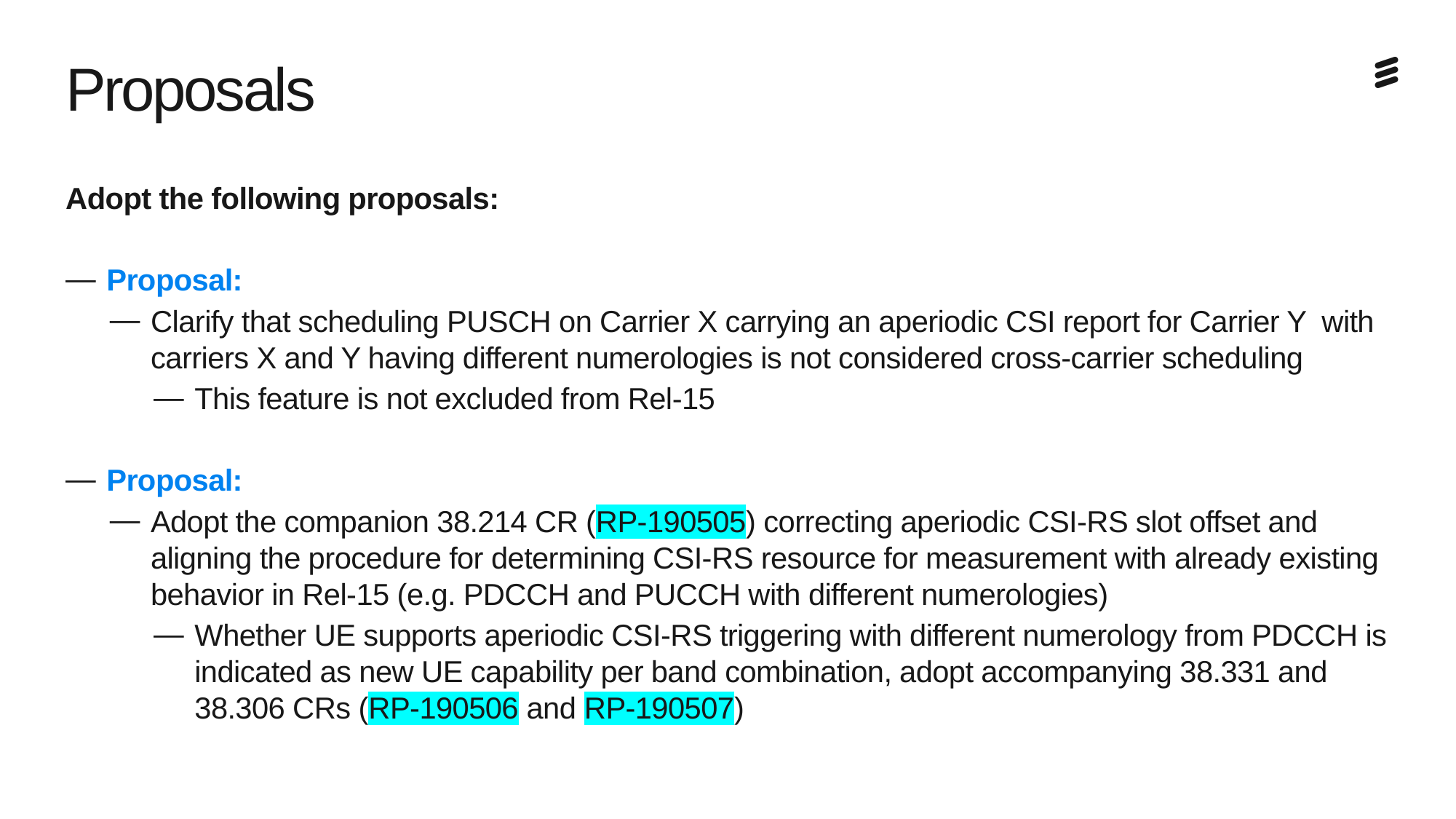

# Proposals
Adopt the following proposals:

Proposal:
Clarify that scheduling PUSCH on Carrier X carrying an aperiodic CSI report for Carrier Y  with carriers X and Y having different numerologies is not considered cross-carrier scheduling
This feature is not excluded from Rel-15

Proposal:
Adopt the companion 38.214 CR (RP-190505) correcting aperiodic CSI-RS slot offset and aligning the procedure for determining CSI-RS resource for measurement with already existing behavior in Rel-15 (e.g. PDCCH and PUCCH with different numerologies)
Whether UE supports aperiodic CSI-RS triggering with different numerology from PDCCH is indicated as new UE capability per band combination, adopt accompanying 38.331 and 38.306 CRs (RP-190506 and RP-190507)